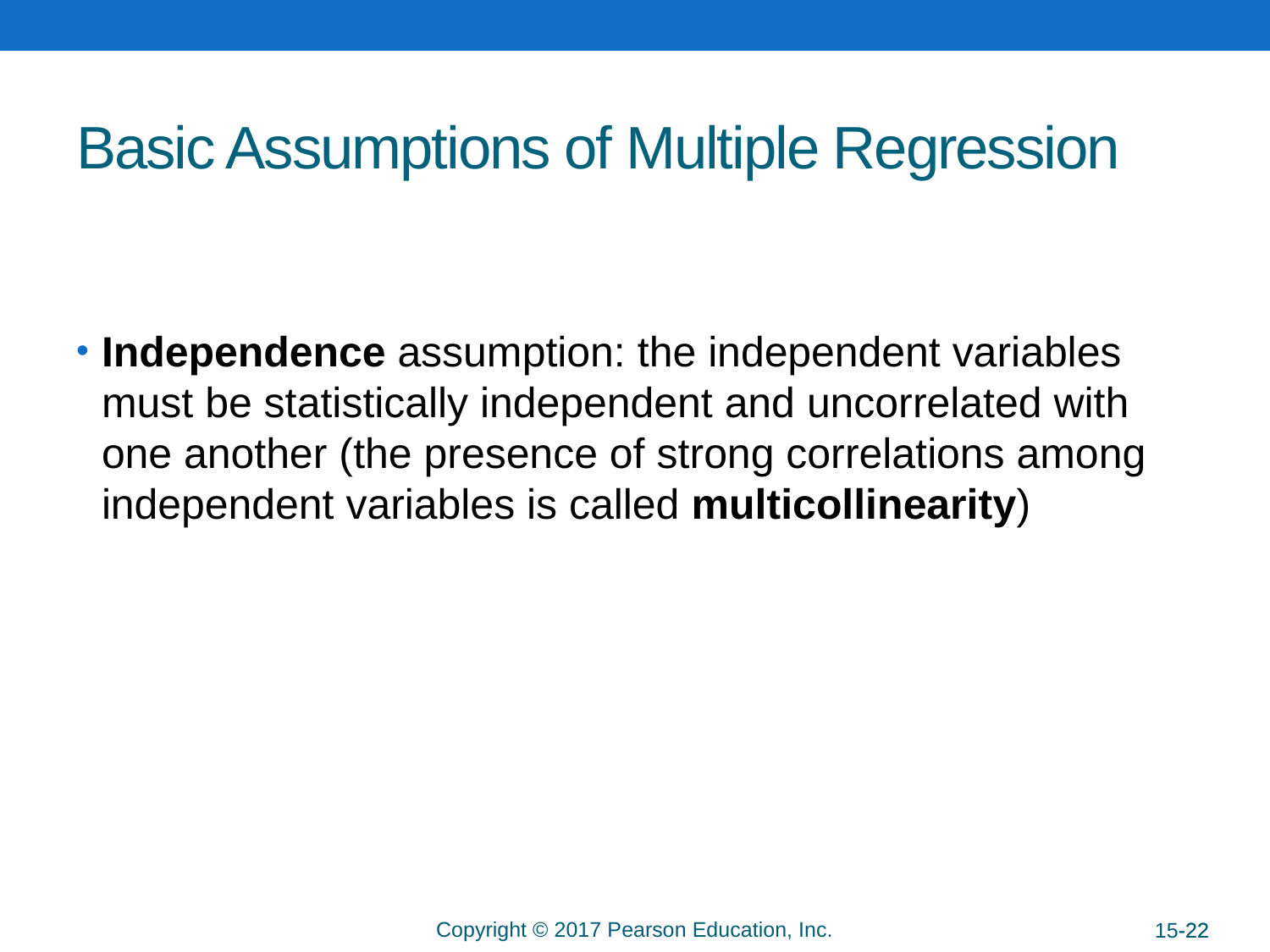

# Basic Assumptions of Multiple Regression
Independence assumption: the independent variables must be statistically independent and uncorrelated with one another (the presence of strong correlations among independent variables is called multicollinearity)